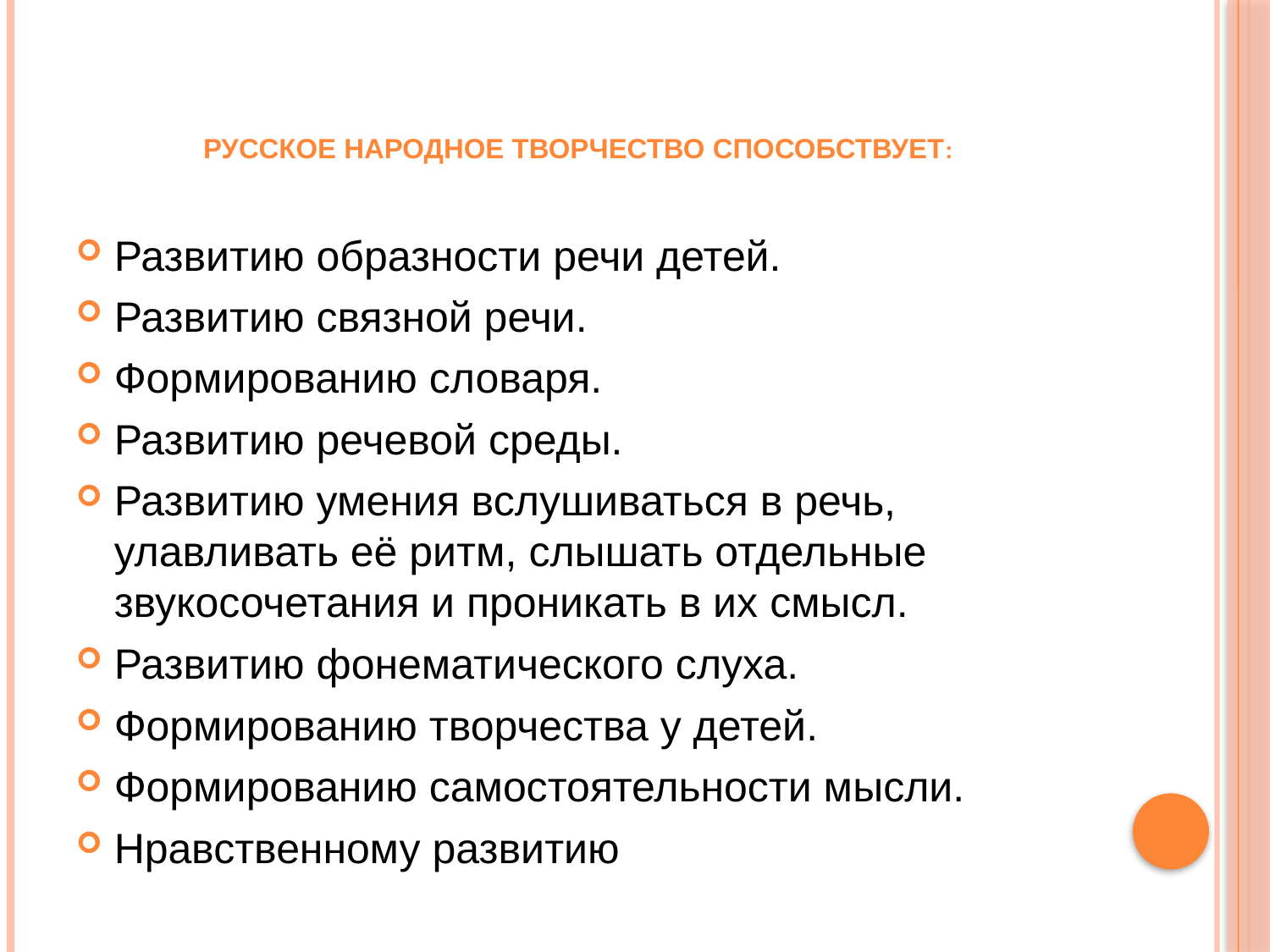

# Русское народное творчество способствует:
Развитию образности речи детей.
Развитию связной речи.
Формированию словаря.
Развитию речевой среды.
Развитию умения вслушиваться в речь, улавливать её ритм, слышать отдельные звукосочетания и проникать в их смысл.
Развитию фонематического слуха.
Формированию творчества у детей.
Формированию самостоятельности мысли.
Нравственному развитию